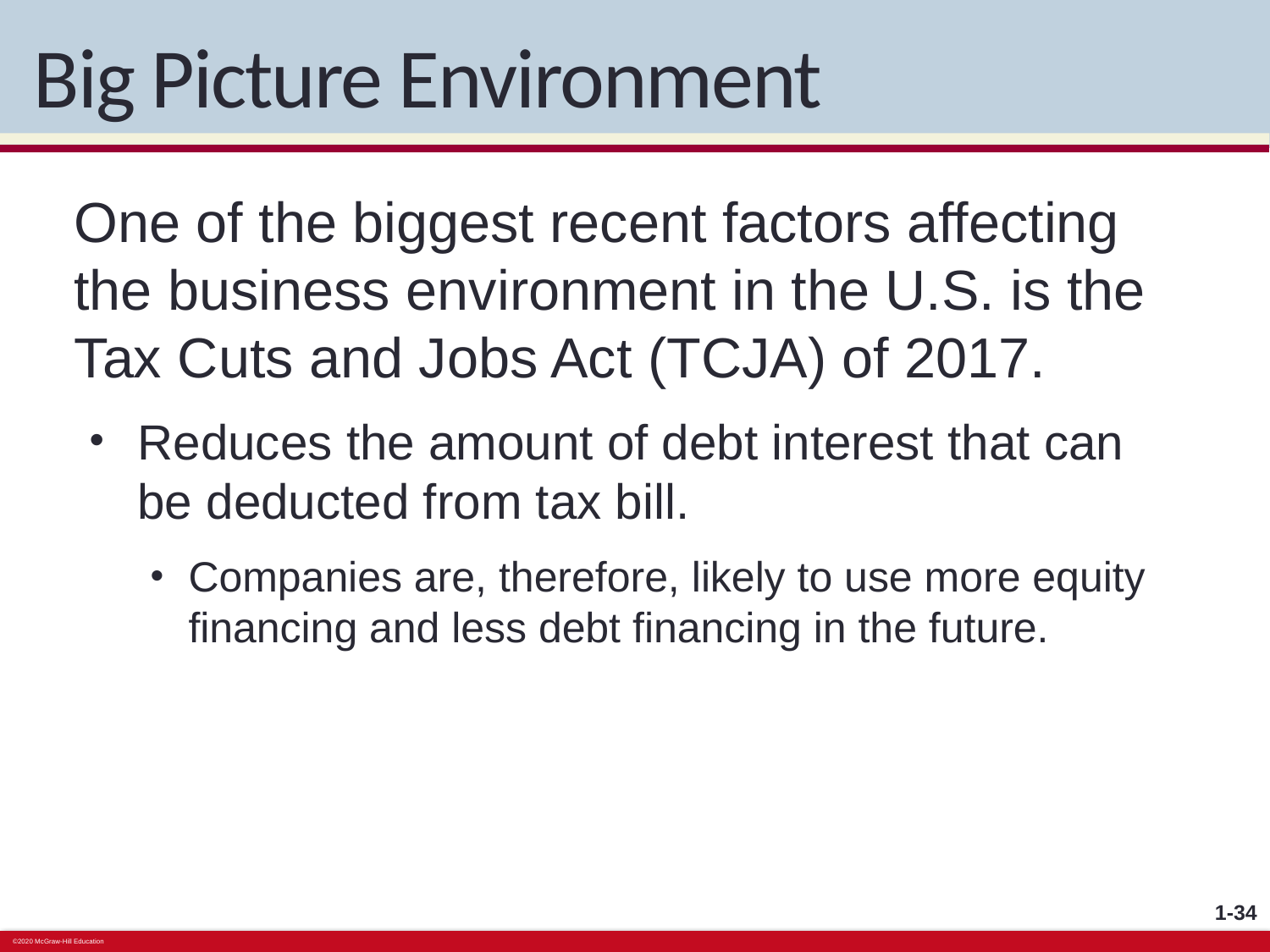

# Big Picture Environment
One of the biggest recent factors affecting the business environment in the U.S. is the Tax Cuts and Jobs Act (TCJA) of 2017.
Reduces the amount of debt interest that can be deducted from tax bill.
Companies are, therefore, likely to use more equity financing and less debt financing in the future.